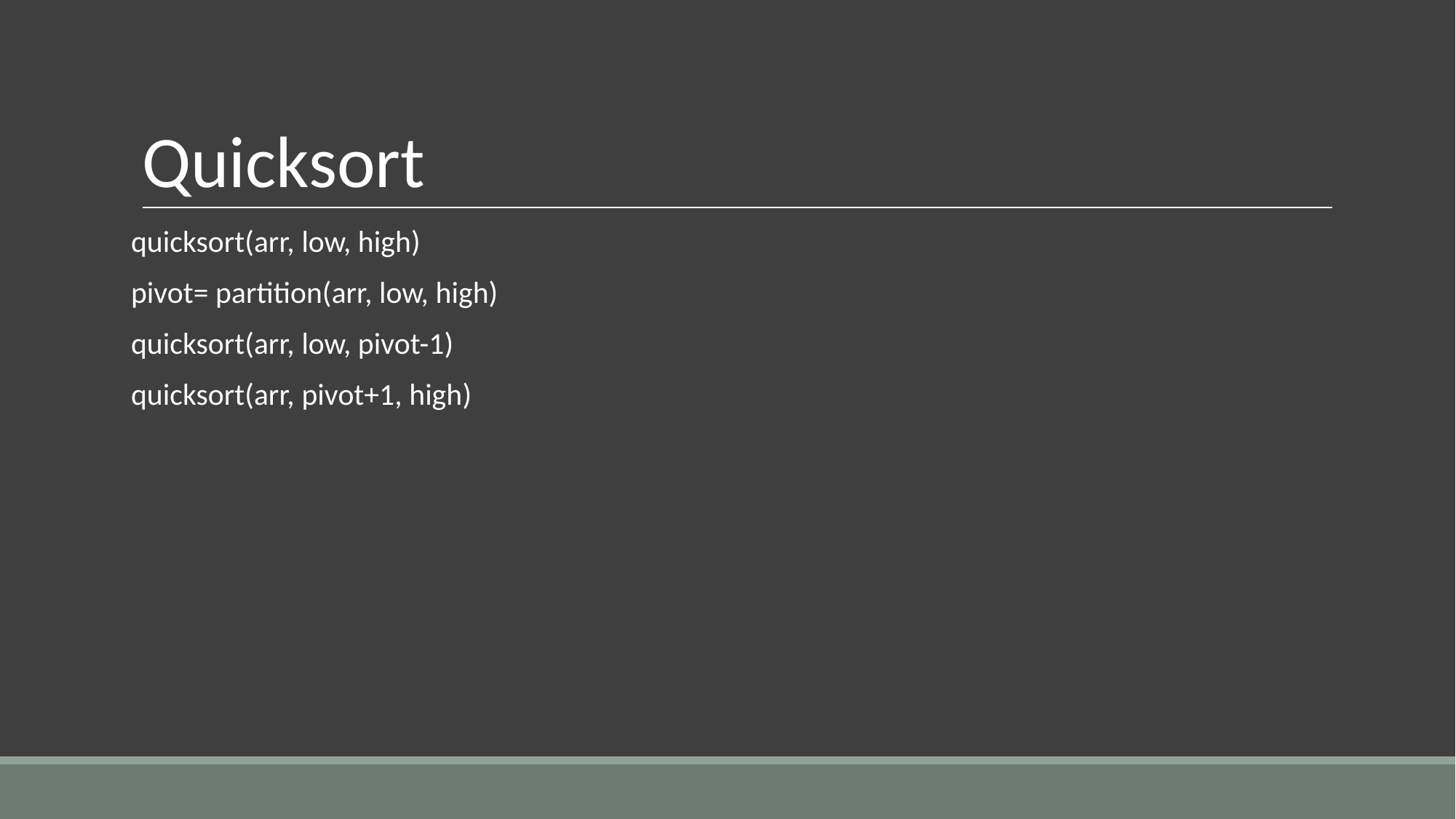

# Quicksort
quicksort(arr, low, high)
pivot= partition(arr, low, high)
quicksort(arr, low, pivot-1)
quicksort(arr, pivot+1, high)